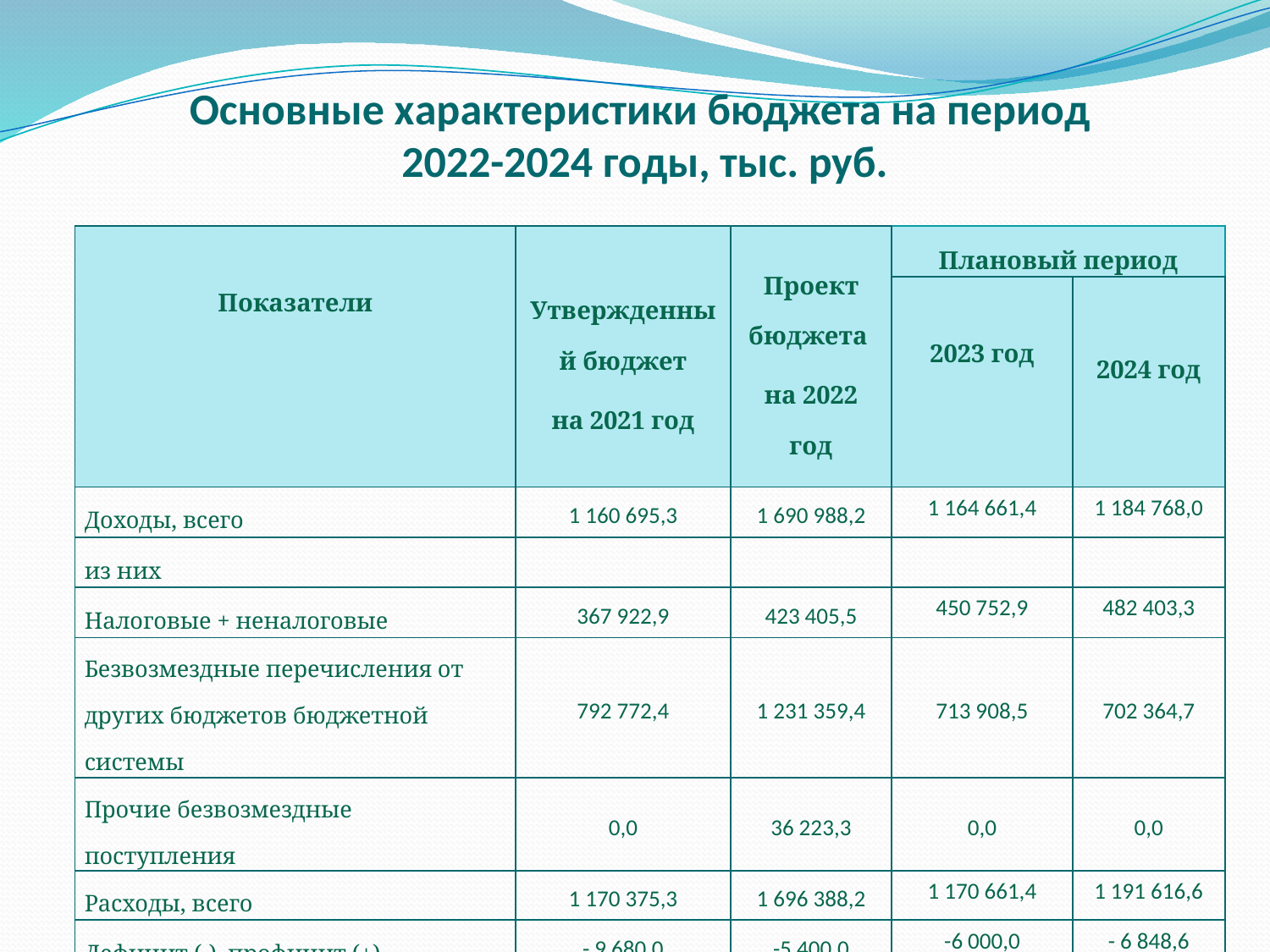

# Основные характеристики бюджета на период 2022-2024 годы, тыс. руб.
| Показатели | Утвержденный бюджет на 2021 год | Проект бюджета на 2022 год | Плановый период |  |
| --- | --- | --- | --- | --- |
|  |  |  | 2023 год | 2024 год |
| Доходы, всего | 1 160 695,3 | 1 690 988,2 | 1 164 661,4 | 1 184 768,0 |
| из них |  |  |  |  |
| Налоговые + неналоговые | 367 922,9 | 423 405,5 | 450 752,9 | 482 403,3 |
| Безвозмездные перечисления от других бюджетов бюджетной системы | 792 772,4 | 1 231 359,4 | 713 908,5 | 702 364,7 |
| Прочие безвозмездные поступления | 0,0 | 36 223,3 | 0,0 | 0,0 |
| Расходы, всего | 1 170 375,3 | 1 696 388,2 | 1 170 661,4 | 1 191 616,6 |
| Дефицит (-), профицит (+) | - 9 680,0 | -5 400,0 | -6 000,0 | - 6 848,6 |
| Размер дефицита, профицита (%) | 2,6 | 1,3 | 1,3 | 1,4 |